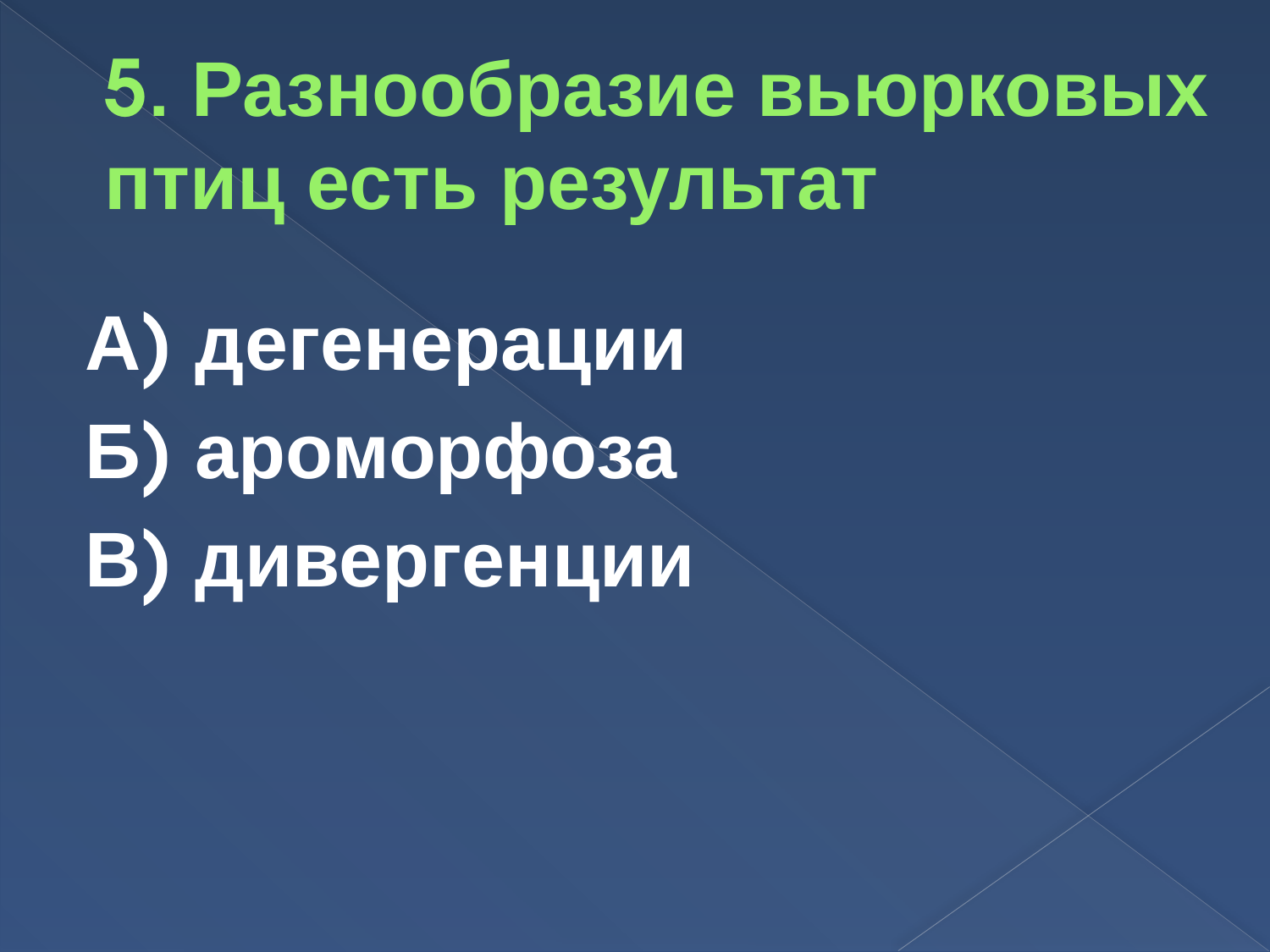

# 5. Разнообразие вьюрковых птиц есть результат
А) дегенерации
Б) ароморфоза
В) дивергенции